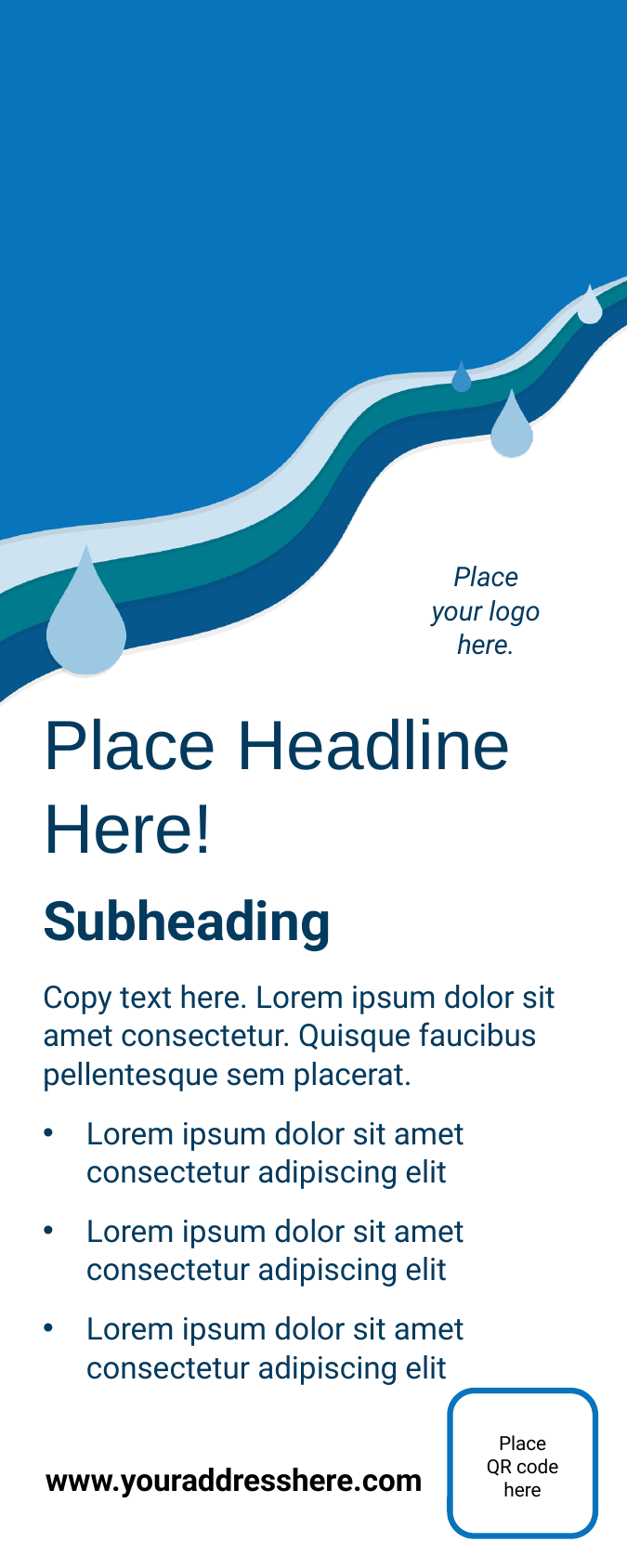

Do not place artwork above here, it will be cut for the doorhanger!
Place your logo here.
Place Headline Here!
Subheading
Copy text here. Lorem ipsum dolor sit amet consectetur. Quisque faucibus pellentesque sem placerat.
Lorem ipsum dolor sit amet consectetur adipiscing elit
Lorem ipsum dolor sit amet consectetur adipiscing elit
Lorem ipsum dolor sit amet consectetur adipiscing elit

Place
QR code here
www.youraddresshere.com